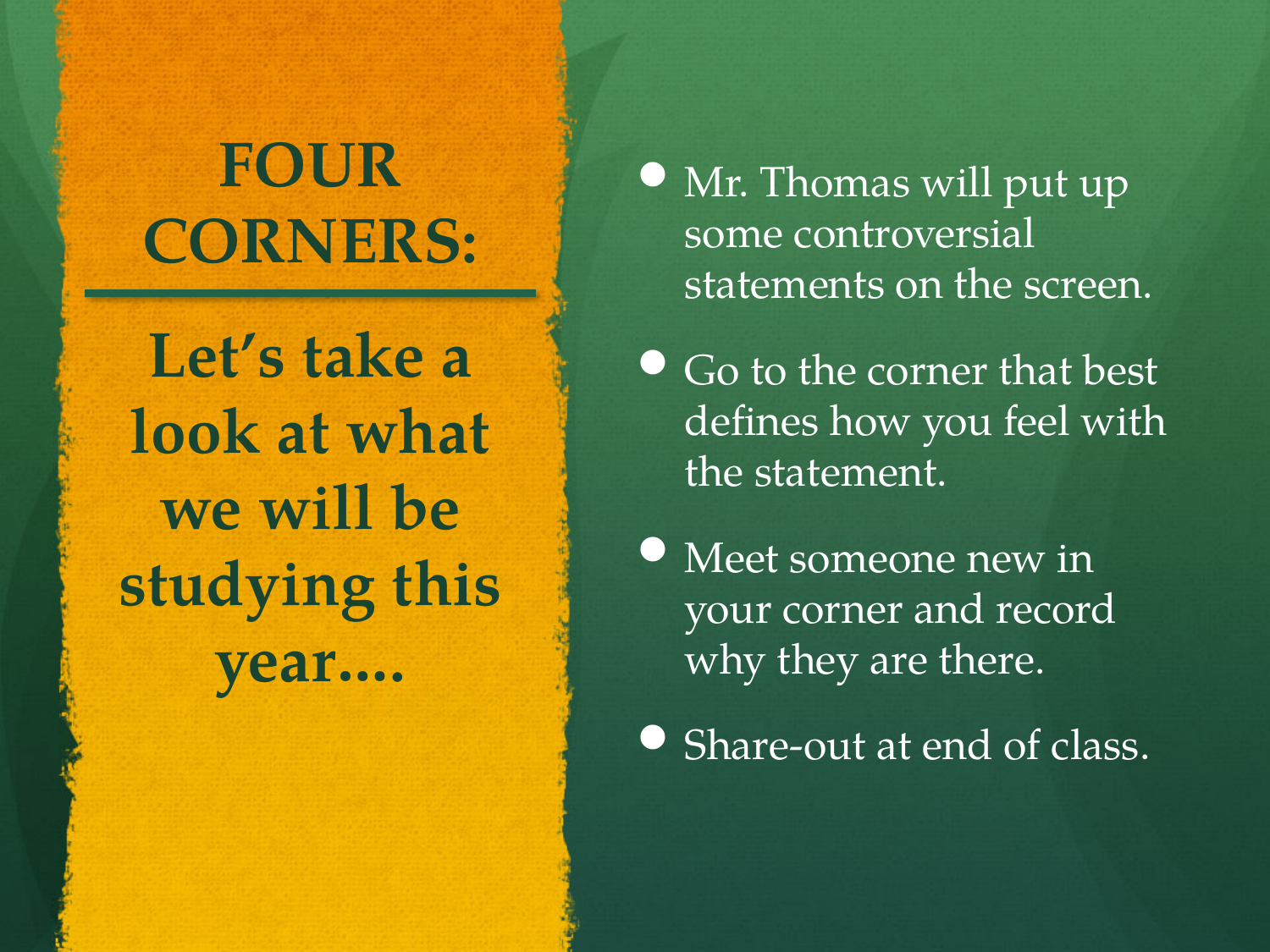

Mr. Thomas will put up some controversial statements on the screen.
Go to the corner that best defines how you feel with the statement.
Meet someone new in your corner and record why they are there.
Share-out at end of class.
# FOUR CORNERS: Let’s take a look at what we will be studying this year….